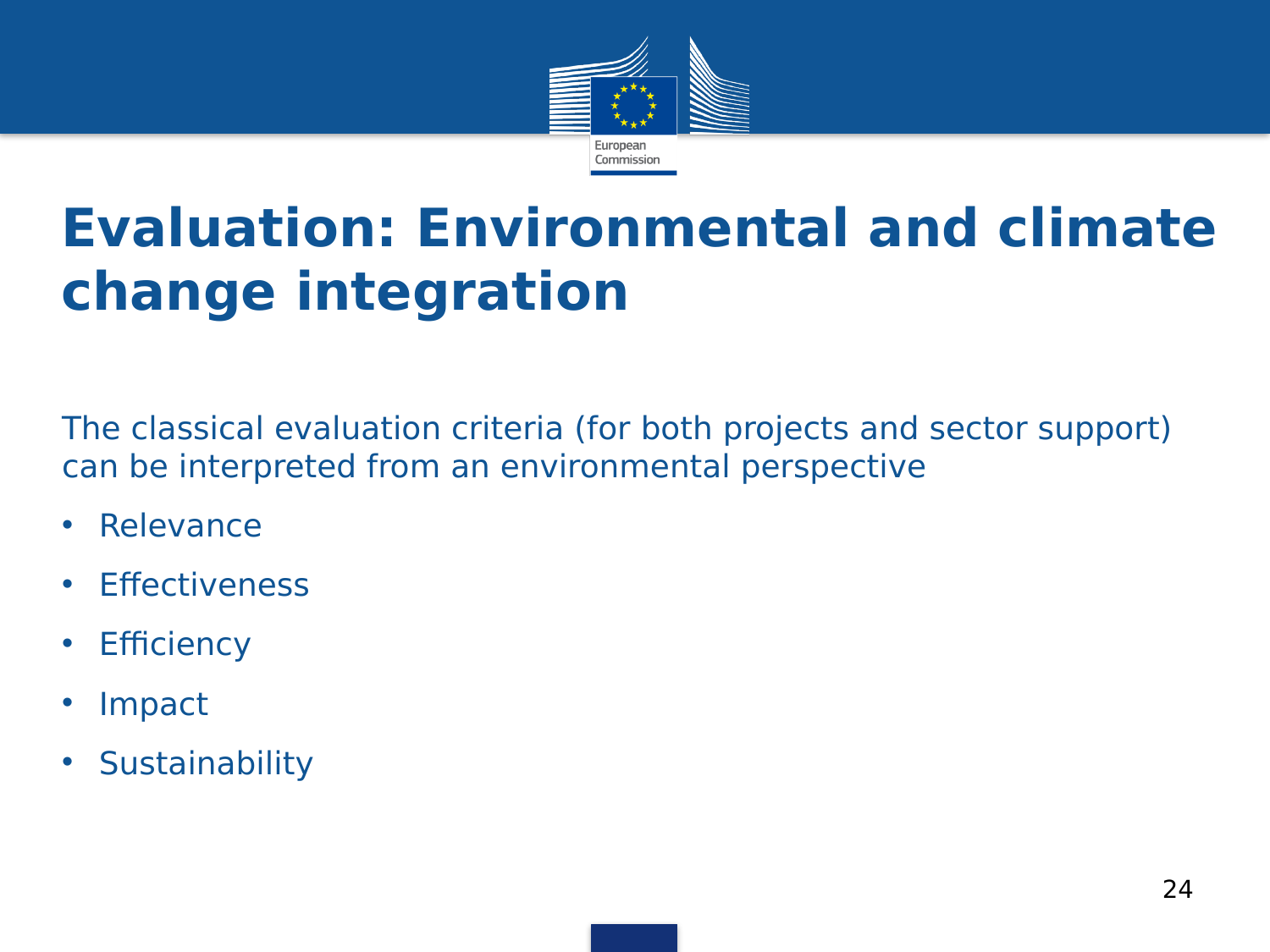

# Evaluation: Environmental and climate change integration
The classical evaluation criteria (for both projects and sector support) can be interpreted from an environmental perspective
Relevance
Effectiveness
Efficiency
Impact
Sustainability
24